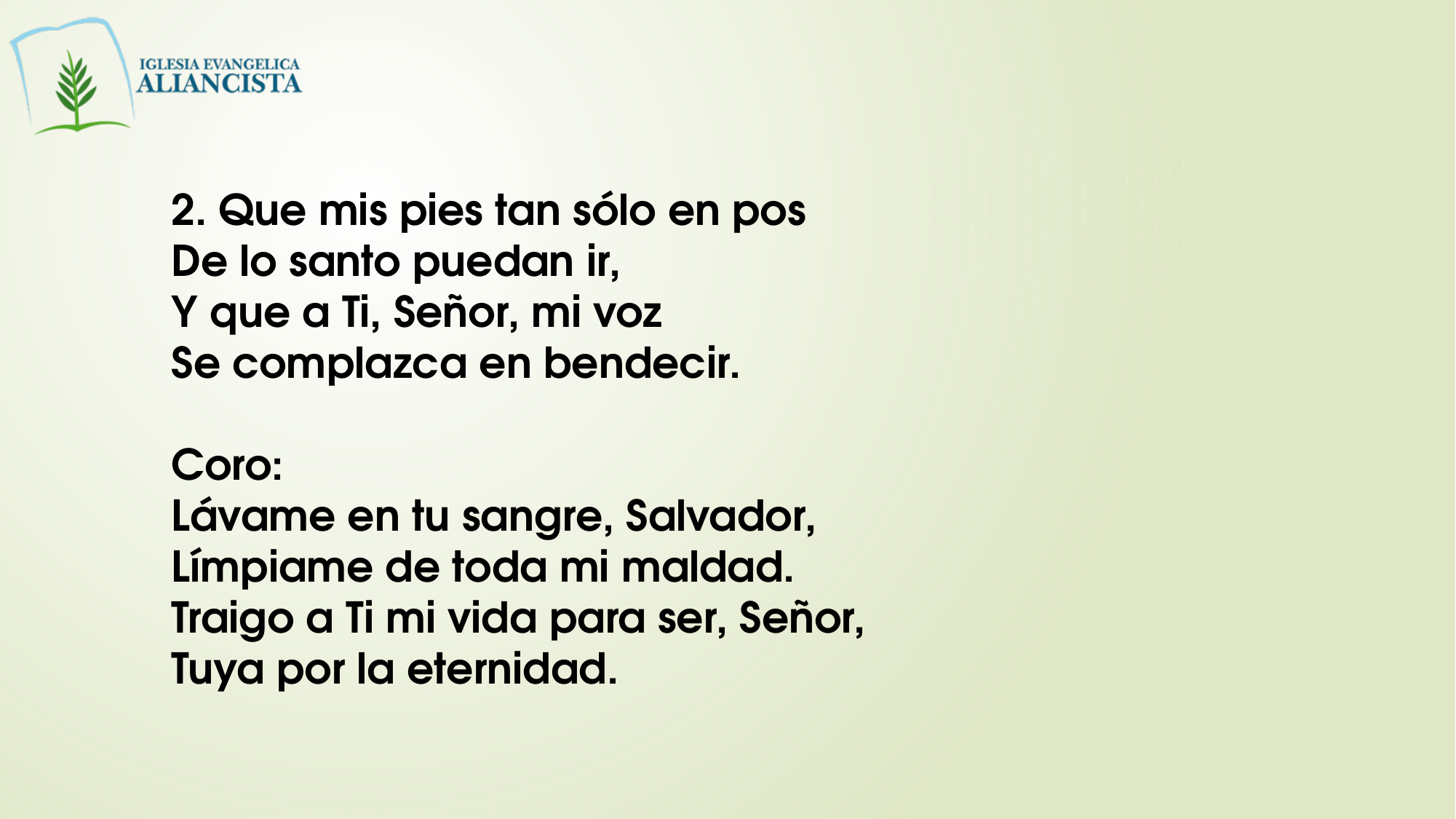

2. Que mis pies tan sólo en pos
De lo santo puedan ir,
Y que a Ti, Señor, mi voz
Se complazca en bendecir.

Coro:
Lávame en tu sangre, Salvador,
Límpiame de toda mi maldad.
Traigo a Ti mi vida para ser, Señor,
Tuya por la eternidad.